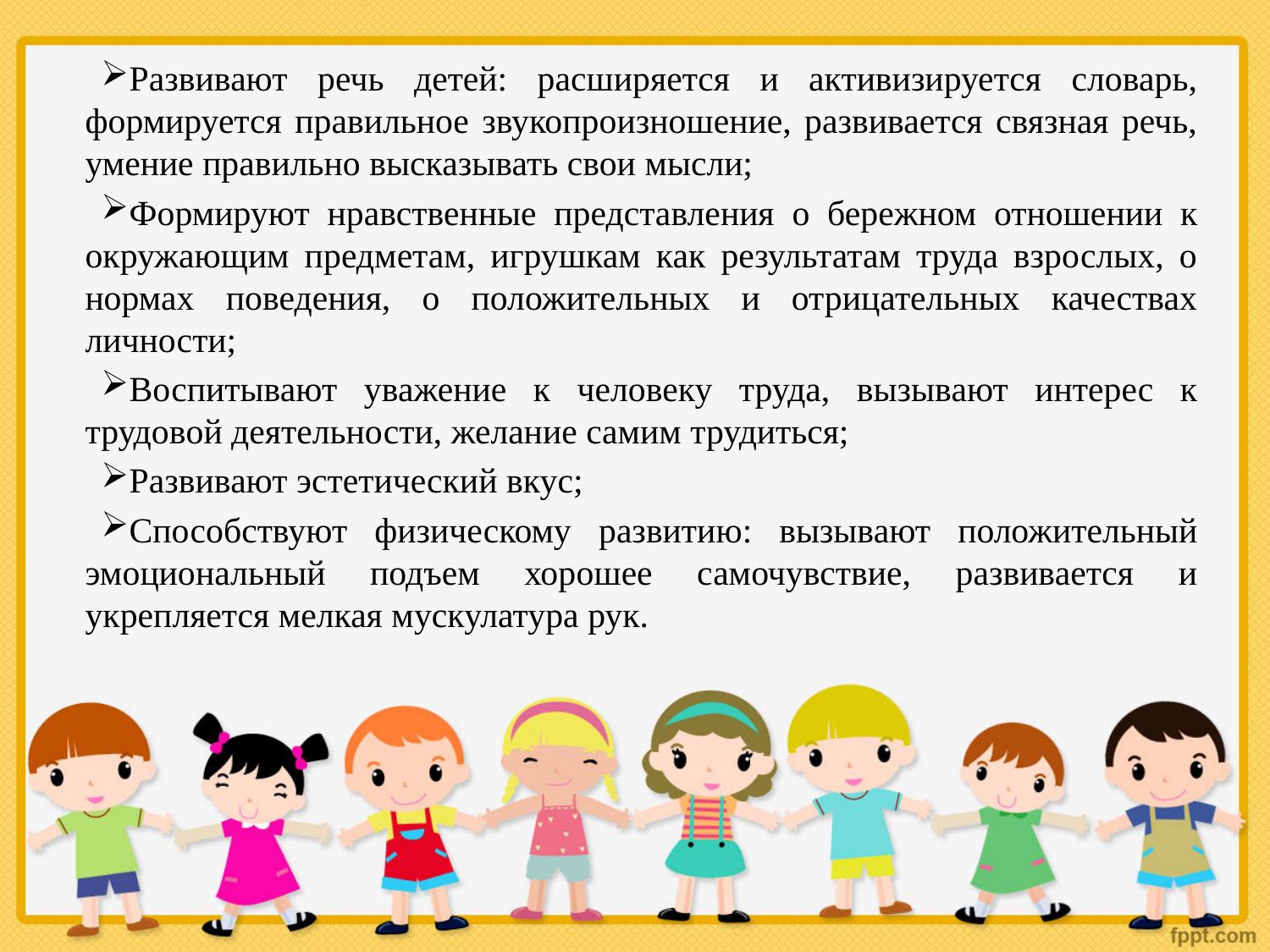

Развивают речь детей: расширяется и активизируется словарь, формируется правильное звукопроизношение, развивается связная речь, умение правильно высказывать свои мысли;
Формируют нравственные представления о бережном отношении к окружающим предметам, игрушкам как результатам труда взрослых, о нормах поведения, о положительных и отрицательных качествах личности;
Воспитывают уважение к человеку труда, вызывают интерес к трудовой деятельности, желание самим трудиться;
Развивают эстетический вкус;
Способствуют физическому развитию: вызывают положительный эмоциональный подъем хорошее самочувствие, развивается и укрепляется мелкая мускулатура рук.